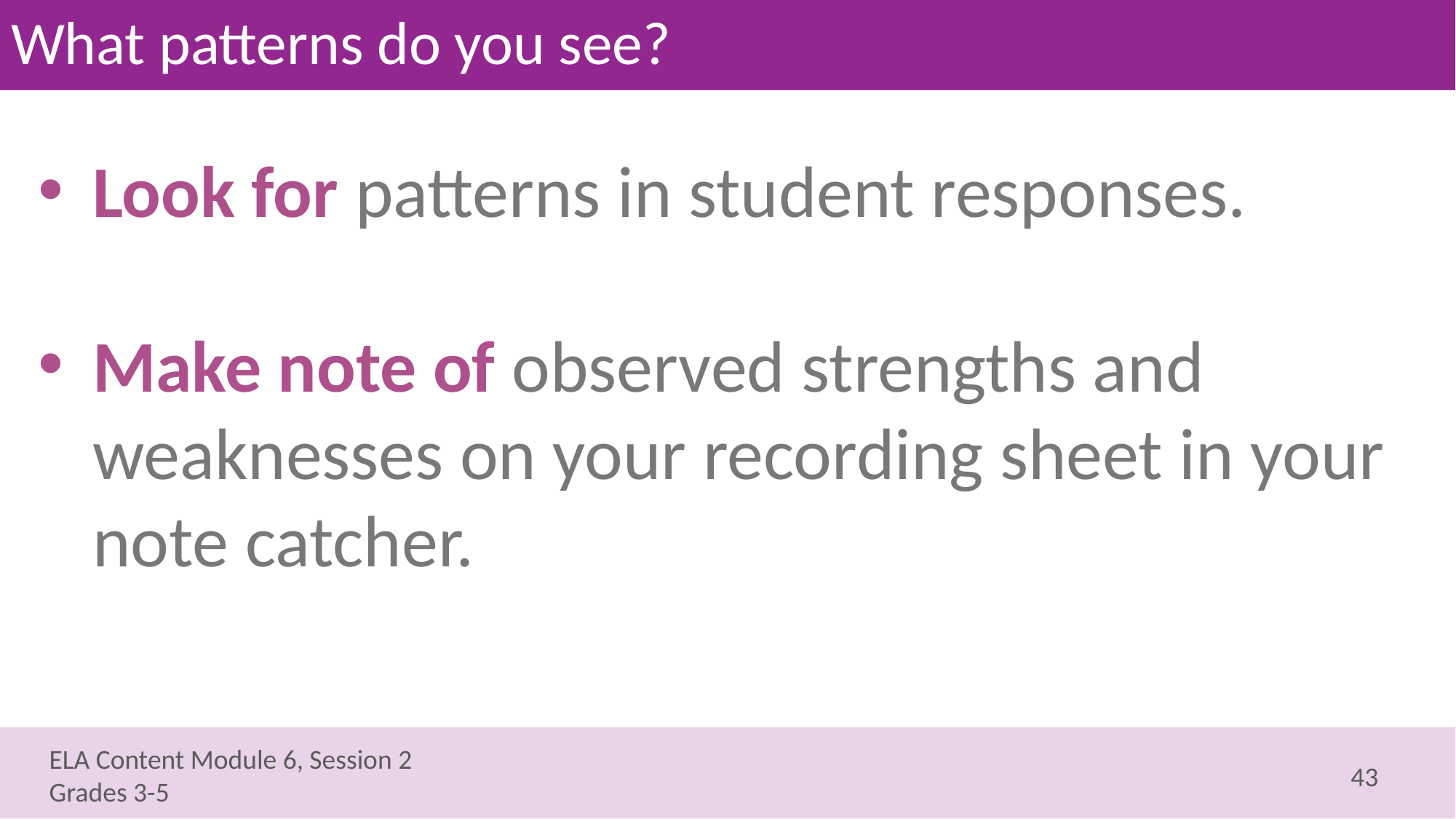

# What patterns do you see?
Look for patterns in student responses.

Make note of observed strengths and weaknesses on your recording sheet in your note catcher.

43